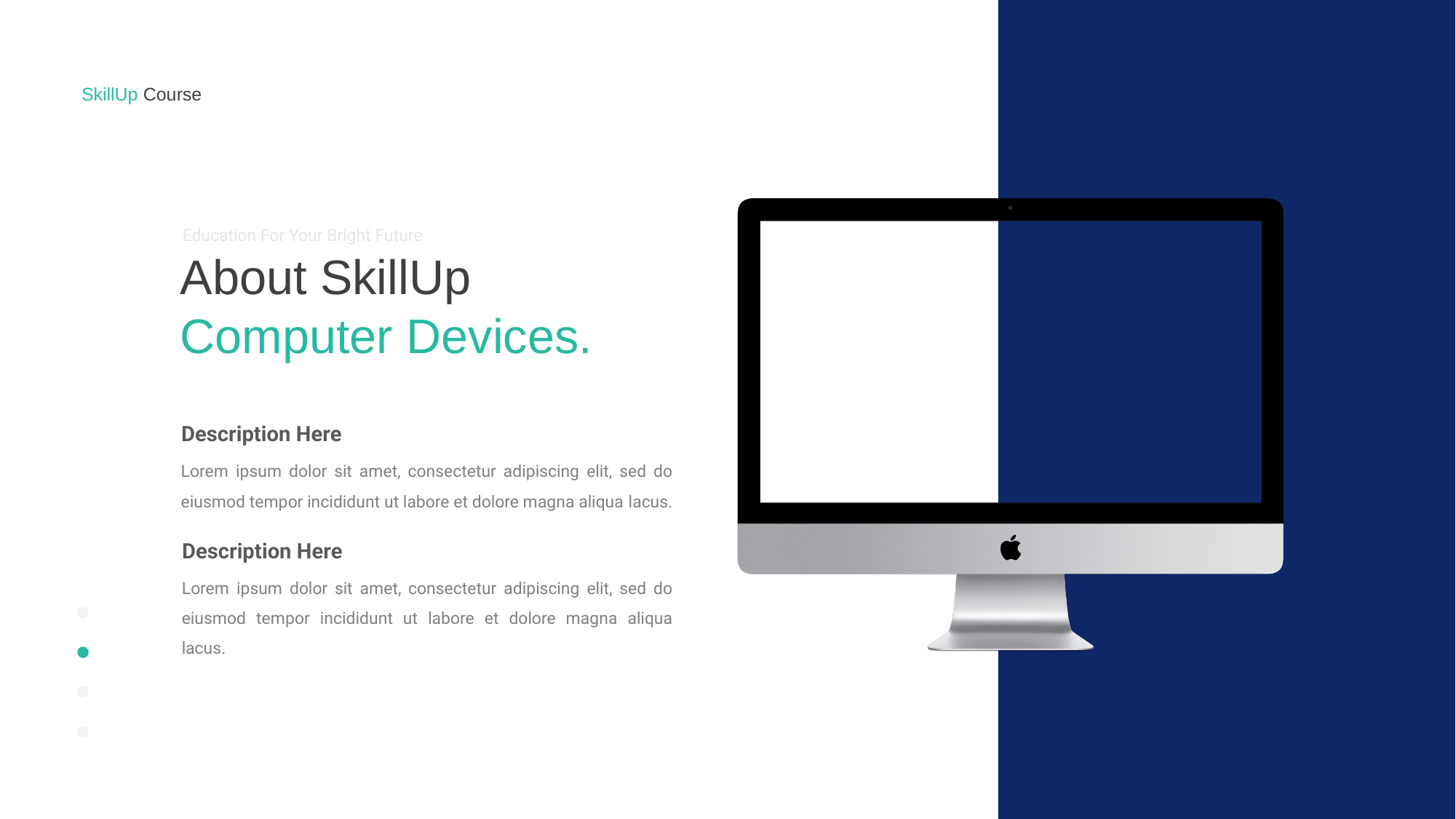

SkillUp Course

Education For Your Bright Future
About SkillUp Computer Devices.
Description Here
Lorem ipsum dolor sit amet, consectetur adipiscing elit, sed do eiusmod tempor incididunt ut labore et dolore magna aliqua lacus.
Description Here
Lorem ipsum dolor sit amet, consectetur adipiscing elit, sed do eiusmod tempor incididunt ut labore et dolore magna aliqua lacus.